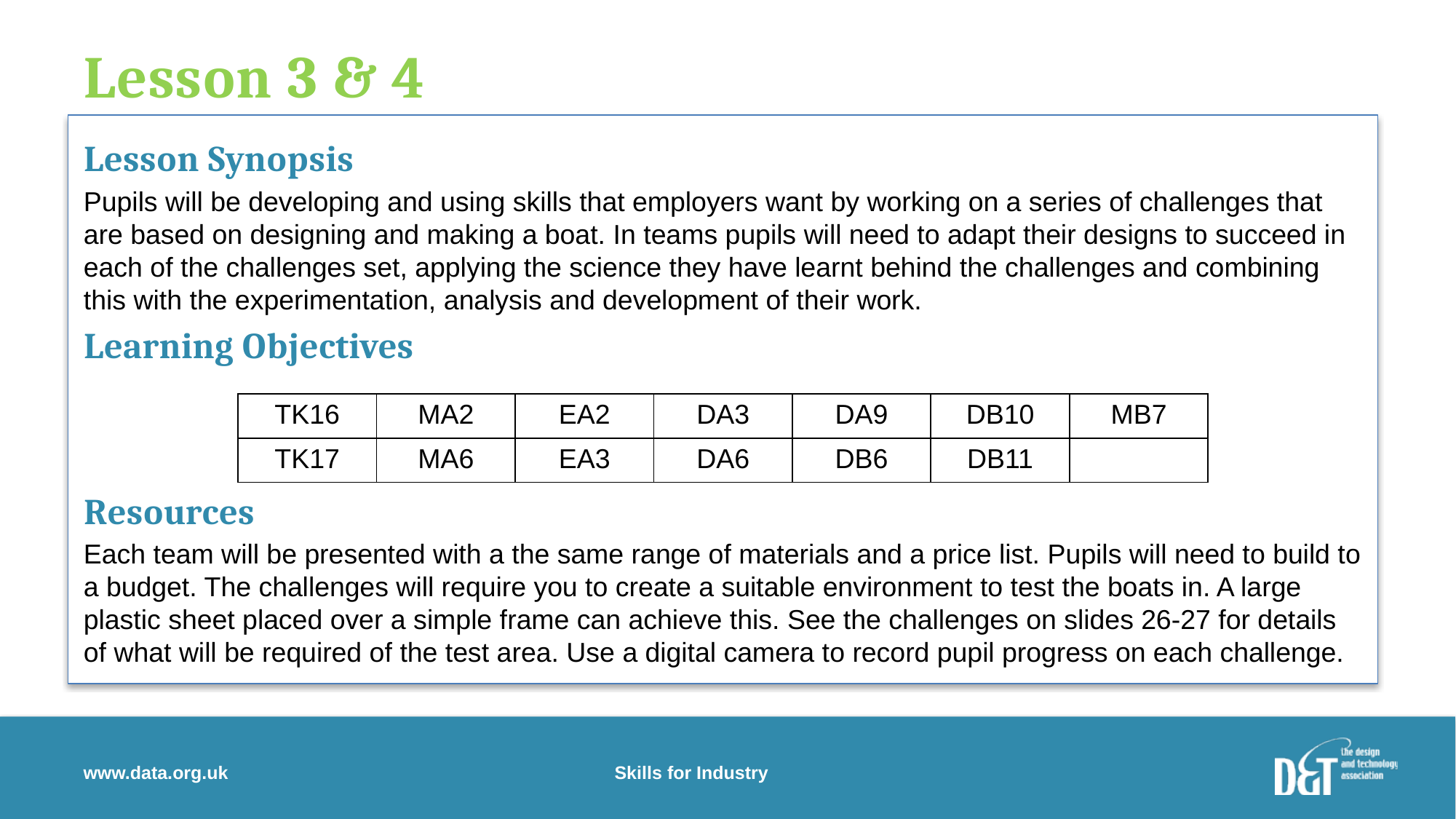

# Lesson 3 & 4

Lesson Synopsis
Pupils will be developing and using skills that employers want by working on a series of challenges that are based on designing and making a boat. In teams pupils will need to adapt their designs to succeed in each of the challenges set, applying the science they have learnt behind the challenges and combining this with the experimentation, analysis and development of their work.
Learning Objectives

Resources
Each team will be presented with a the same range of materials and a price list. Pupils will need to build to a budget. The challenges will require you to create a suitable environment to test the boats in. A large plastic sheet placed over a simple frame can achieve this. See the challenges on slides 26-27 for details of what will be required of the test area. Use a digital camera to record pupil progress on each challenge.

| TK16 | MA2 | EA2 | DA3 | DA9 | DB10 | MB7 |
| --- | --- | --- | --- | --- | --- | --- |
| TK17 | MA6 | EA3 | DA6 | DB6 | DB11 |  |